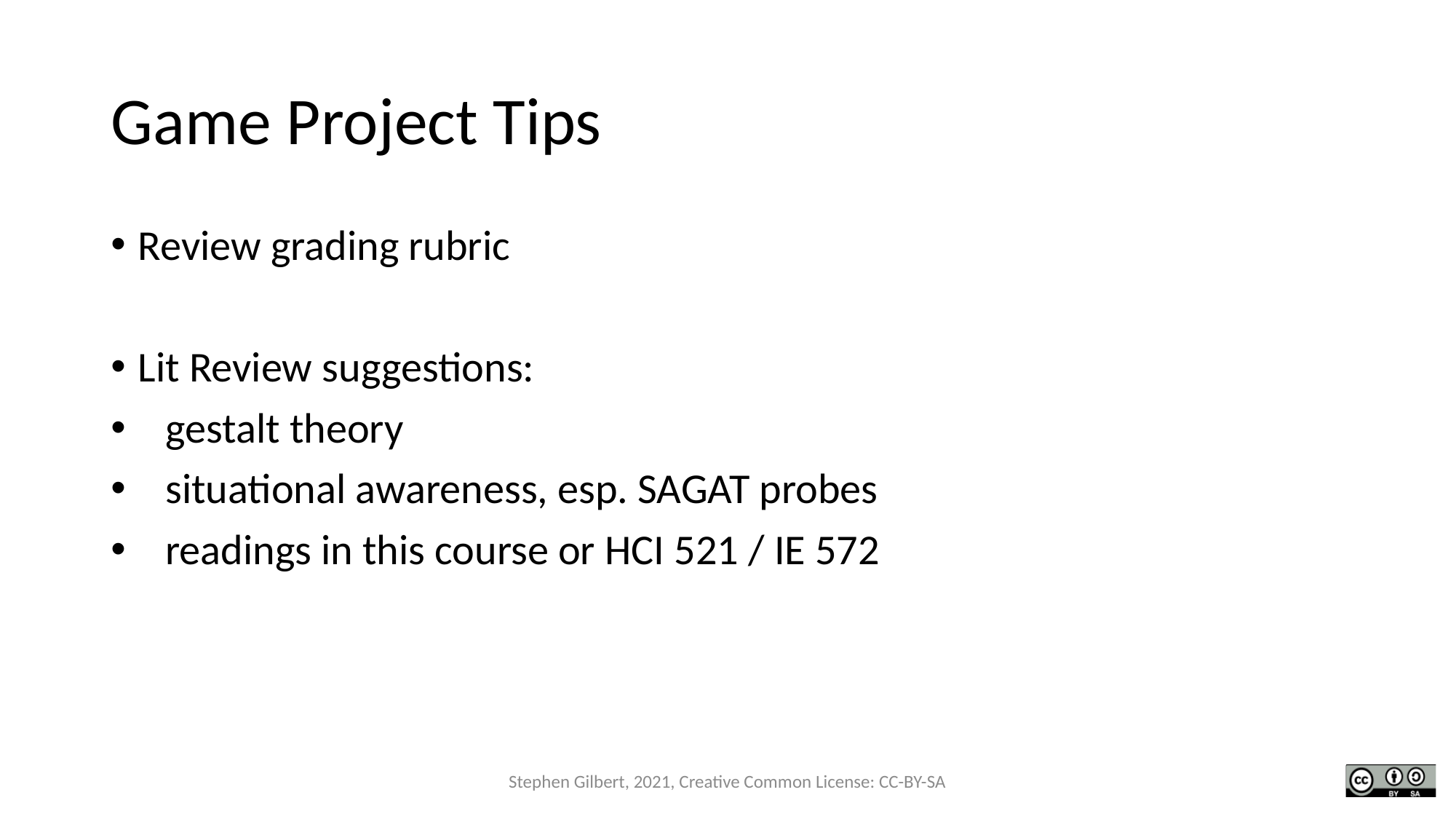

# Game Project Tips
Review grading rubric

Lit Review suggestions:
gestalt theory
situational awareness, esp. SAGAT probes
readings in this course or HCI 521 / IE 572
Stephen Gilbert, 2021, Creative Common License: CC-BY-SA